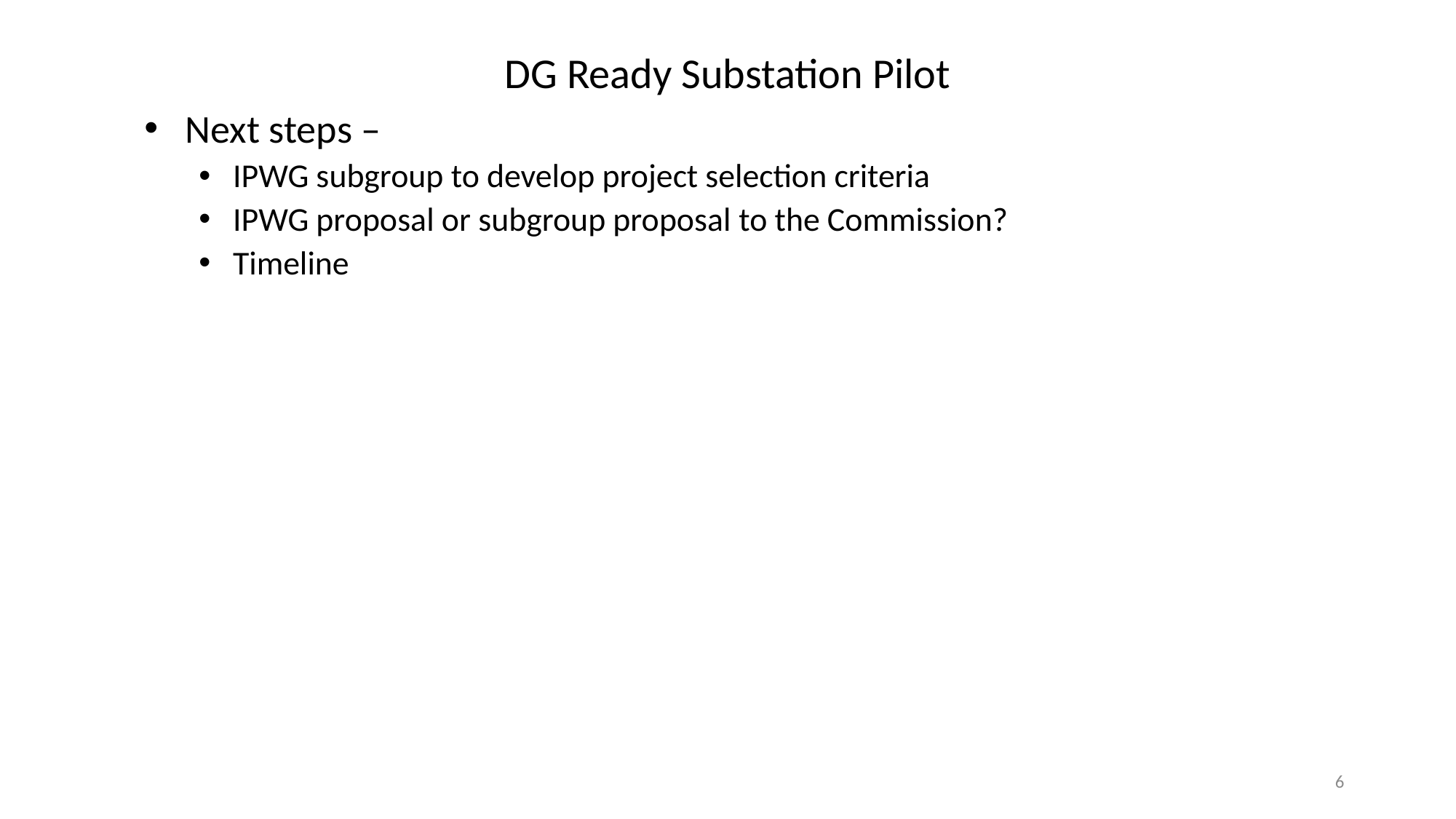

# DG Ready Substation Pilot
Next steps –
IPWG subgroup to develop project selection criteria
IPWG proposal or subgroup proposal to the Commission?
Timeline

6